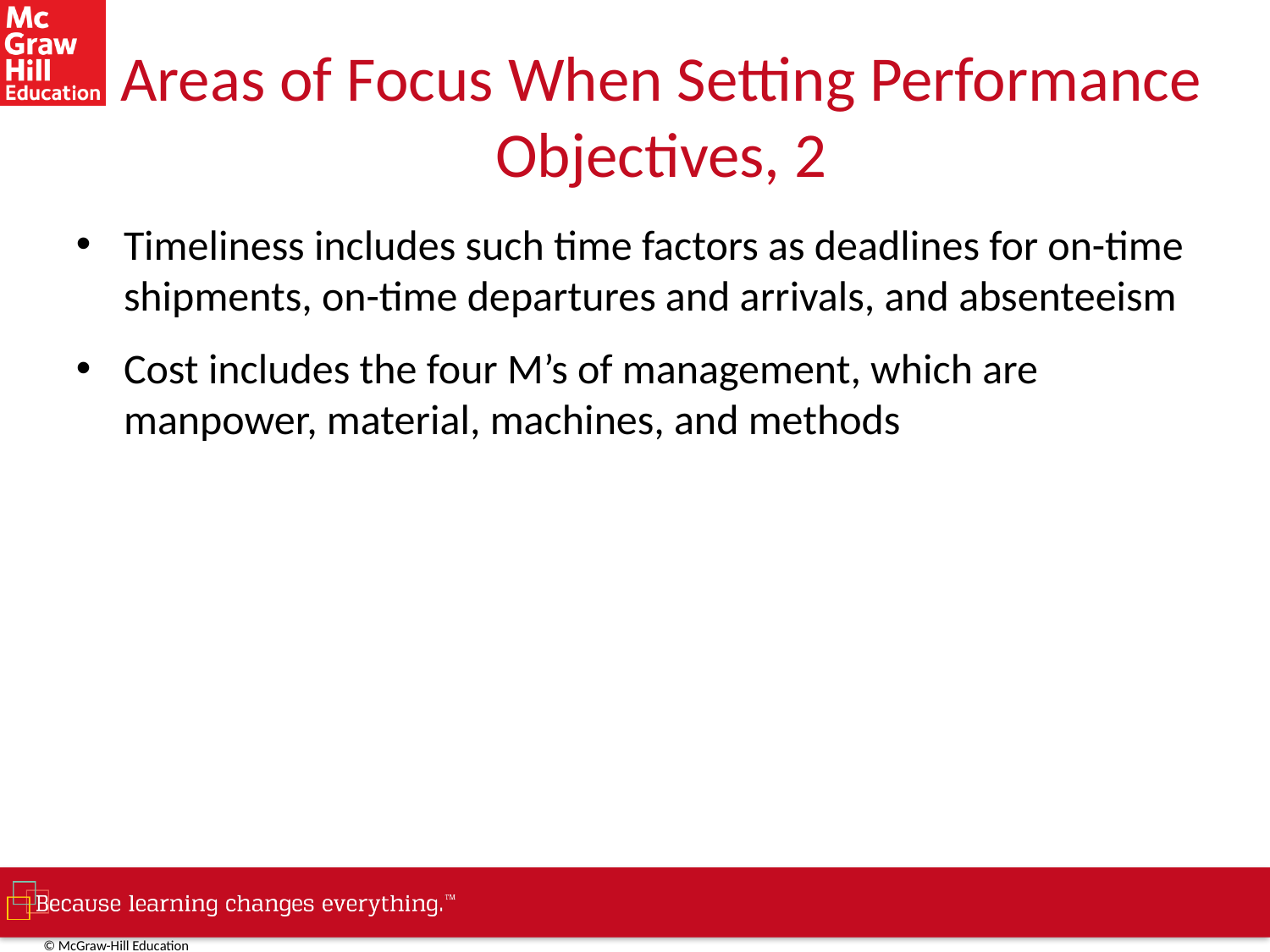

# Areas of Focus When Setting Performance Objectives, 2
Timeliness includes such time factors as deadlines for on-time shipments, on-time departures and arrivals, and absenteeism
Cost includes the four M’s of management, which are manpower, material, machines, and methods